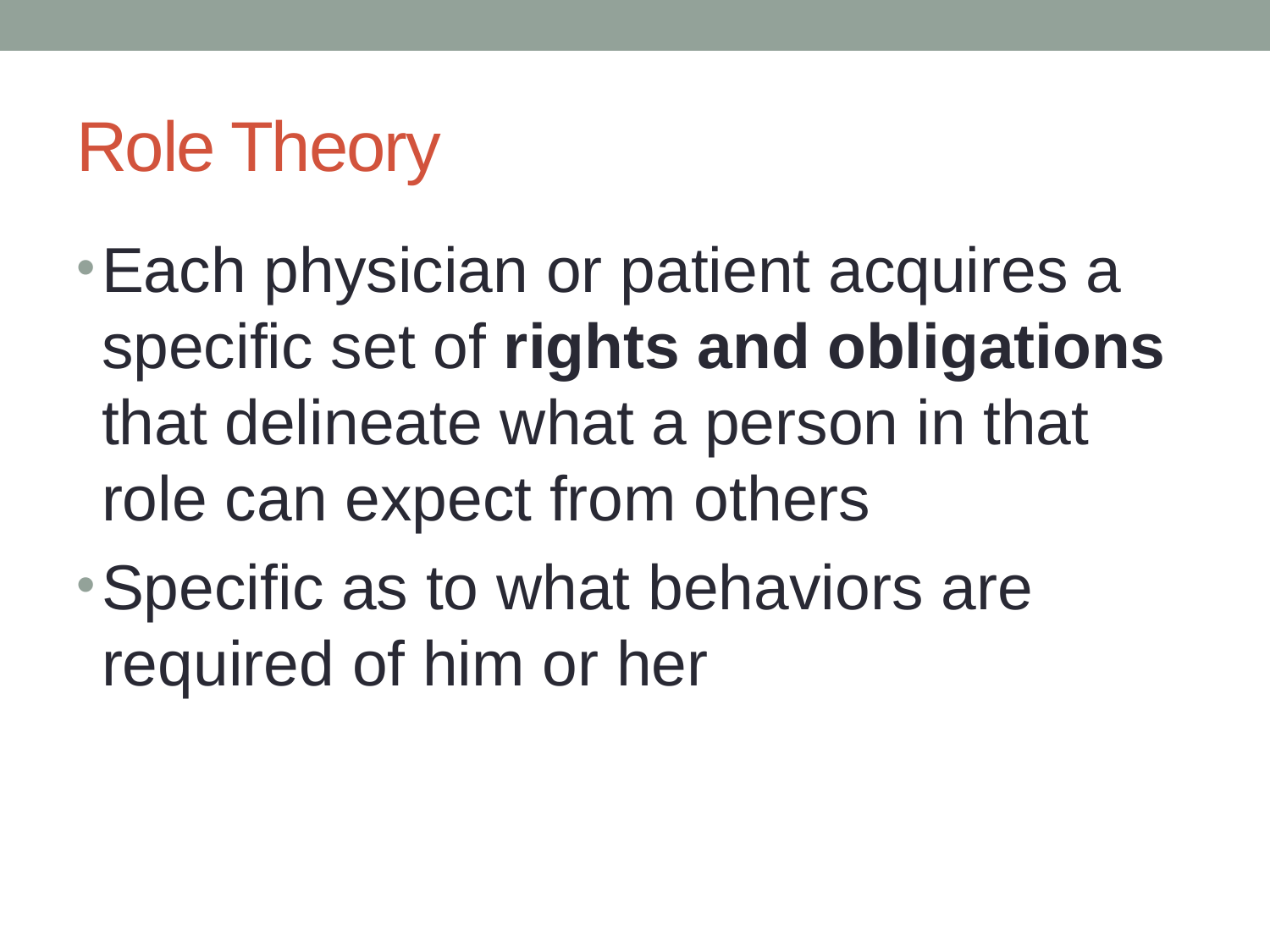

# Role Theory
Each physician or patient acquires a specific set of rights and obligations that delineate what a person in that role can expect from others
Specific as to what behaviors are required of him or her